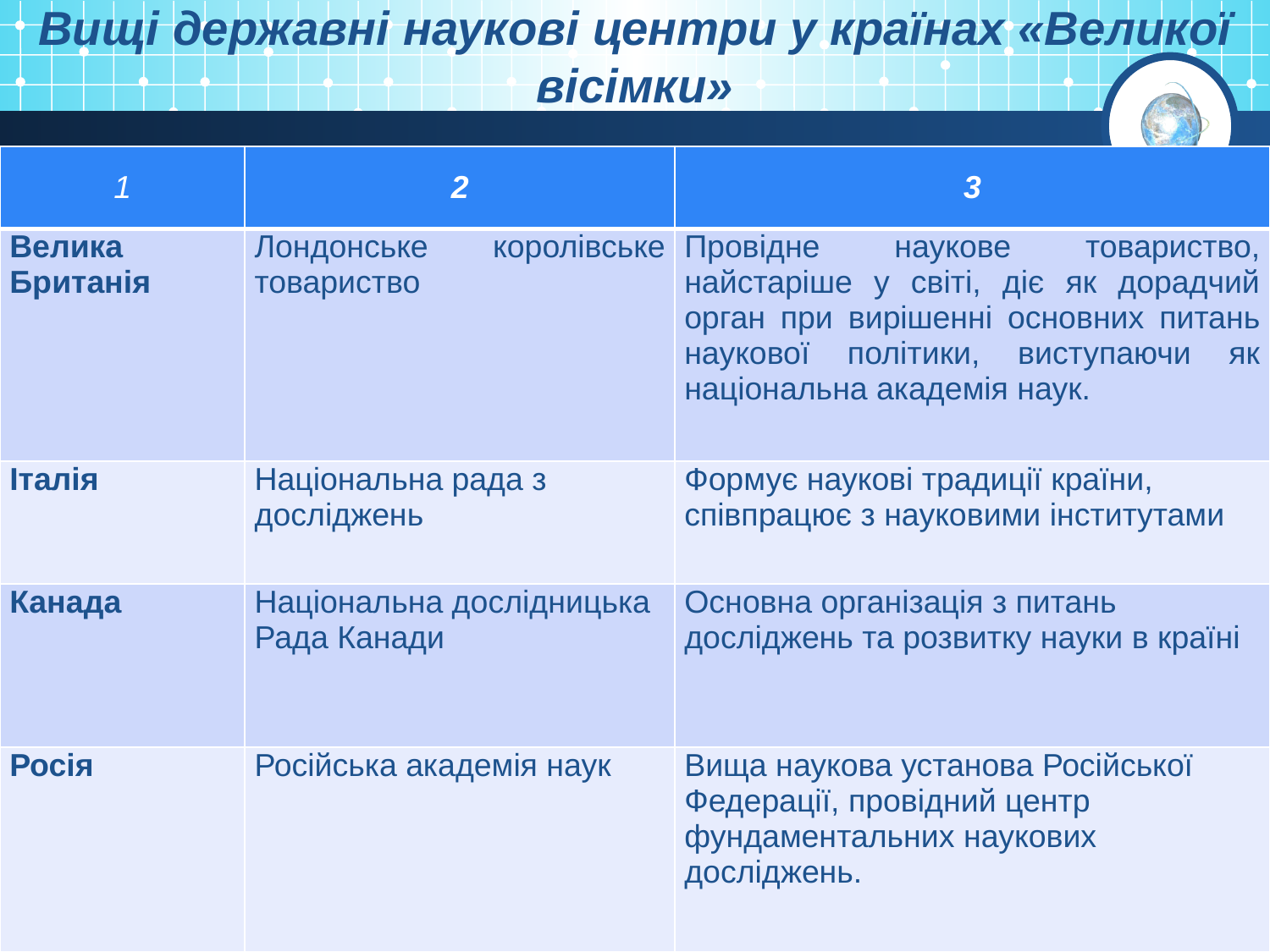

# Вищі державні наукові центри у країнах «Великої вісімки»
| 1 | 2 | 3 |
| --- | --- | --- |
| Велика Британія | Лондонське королівське товариство | Провідне наукове товариство, найстаріше у світі, діє як дорадчий орган при вирішенні основних питань наукової політики, виступаючи як національна академія наук. |
| Італія | Національна рада з досліджень | Формує наукові традиції країни, співпрацює з науковими інститутами |
| Канада | Національна дослідницька Рада Канади | Основна організація з питань досліджень та розвитку науки в країні |
| Росія | Російська академія наук | Вища наукова установа Російської Федерації, провідний центр фундаментальних наукових досліджень. |